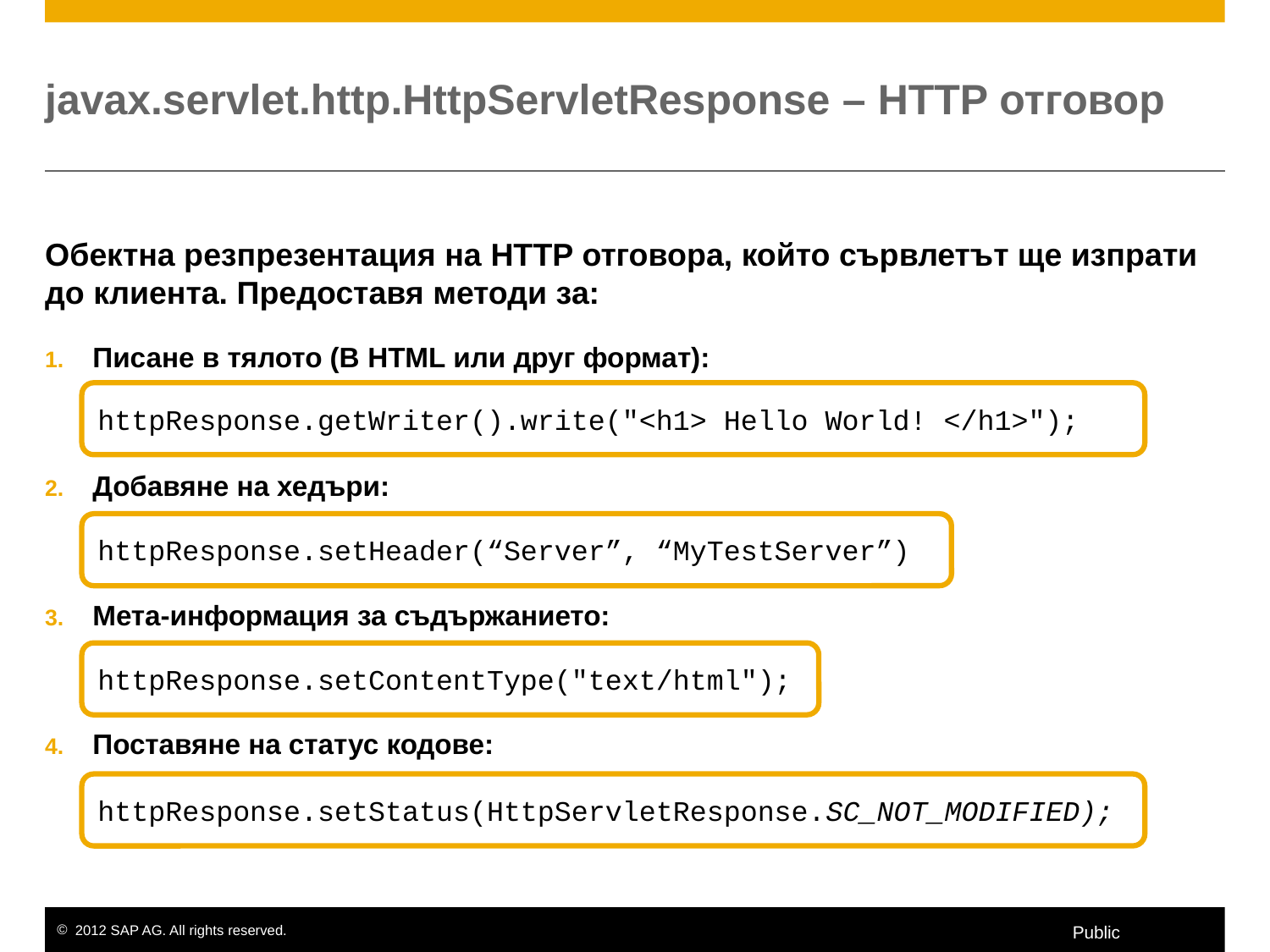

# javax.servlet.http.HttpServletResponse – HTTP отговор
Обектна резпрезентация на HTTP отговора, който сървлетът ще изпрати до клиента. Предоставя методи за:
Писане в тялото (В HTML или друг формат):

Добавяне на хедъри:

Мета-информация за съдържанието:

Поставяне на статус кодове:
httpResponse.getWriter().write("<h1> Hello World! </h1>");
httpResponse.setHeader(“Server”, “MyTestServer”)
httpResponse.setContentType("text/html");
httpResponse.setStatus(HttpServletResponse.SC_NOT_MODIFIED);